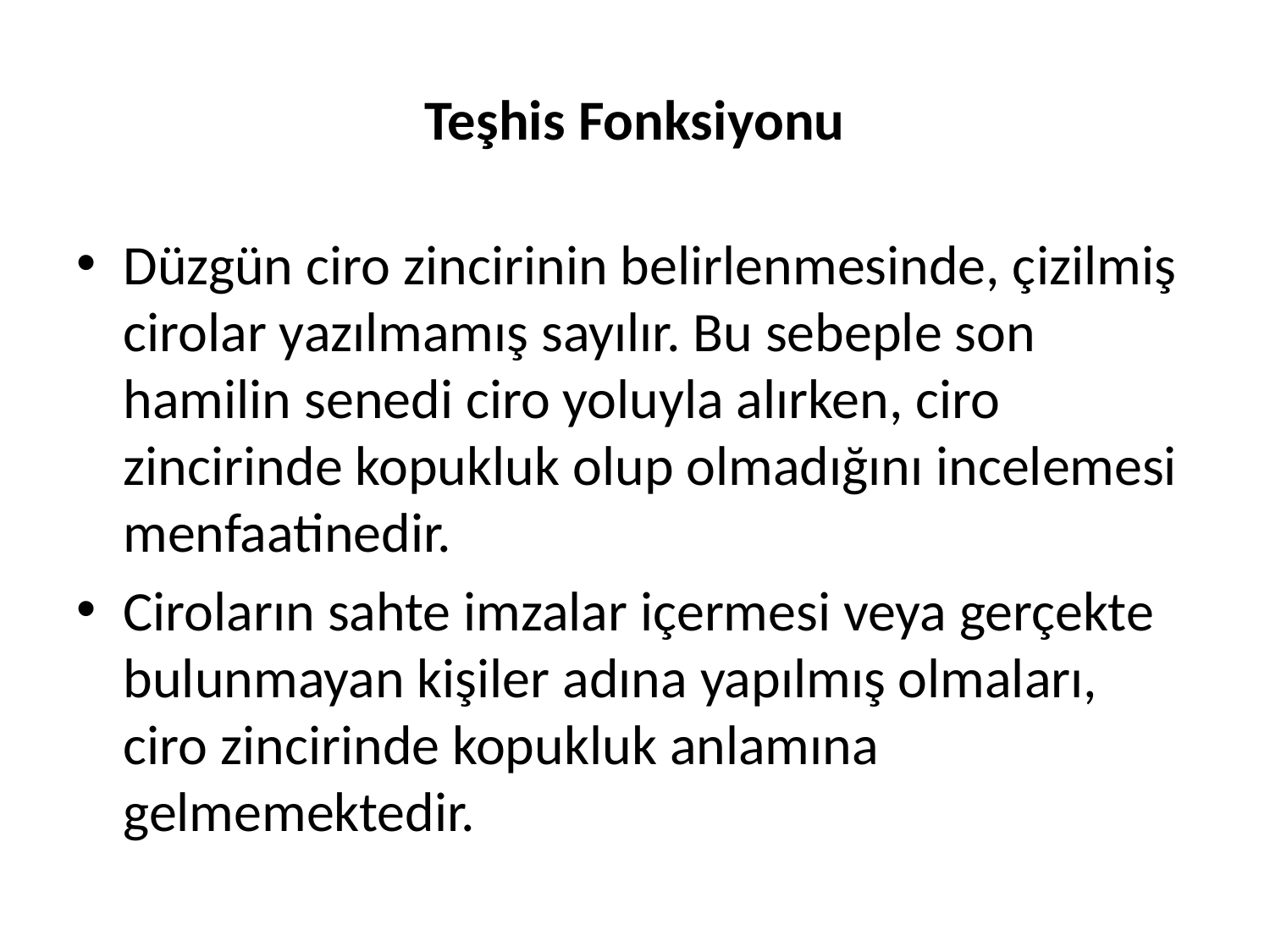

# Teşhis Fonksiyonu
Düzgün ciro zincirinin belirlenmesinde, çizilmiş cirolar yazılmamış sayılır. Bu sebeple son hamilin senedi ciro yoluyla alırken, ciro zincirinde kopukluk olup olmadığını incelemesi menfaatinedir.
Ciroların sahte imzalar içermesi veya gerçekte bulunmayan kişiler adına yapılmış olmaları, ciro zincirinde kopukluk anlamına gelmemektedir.